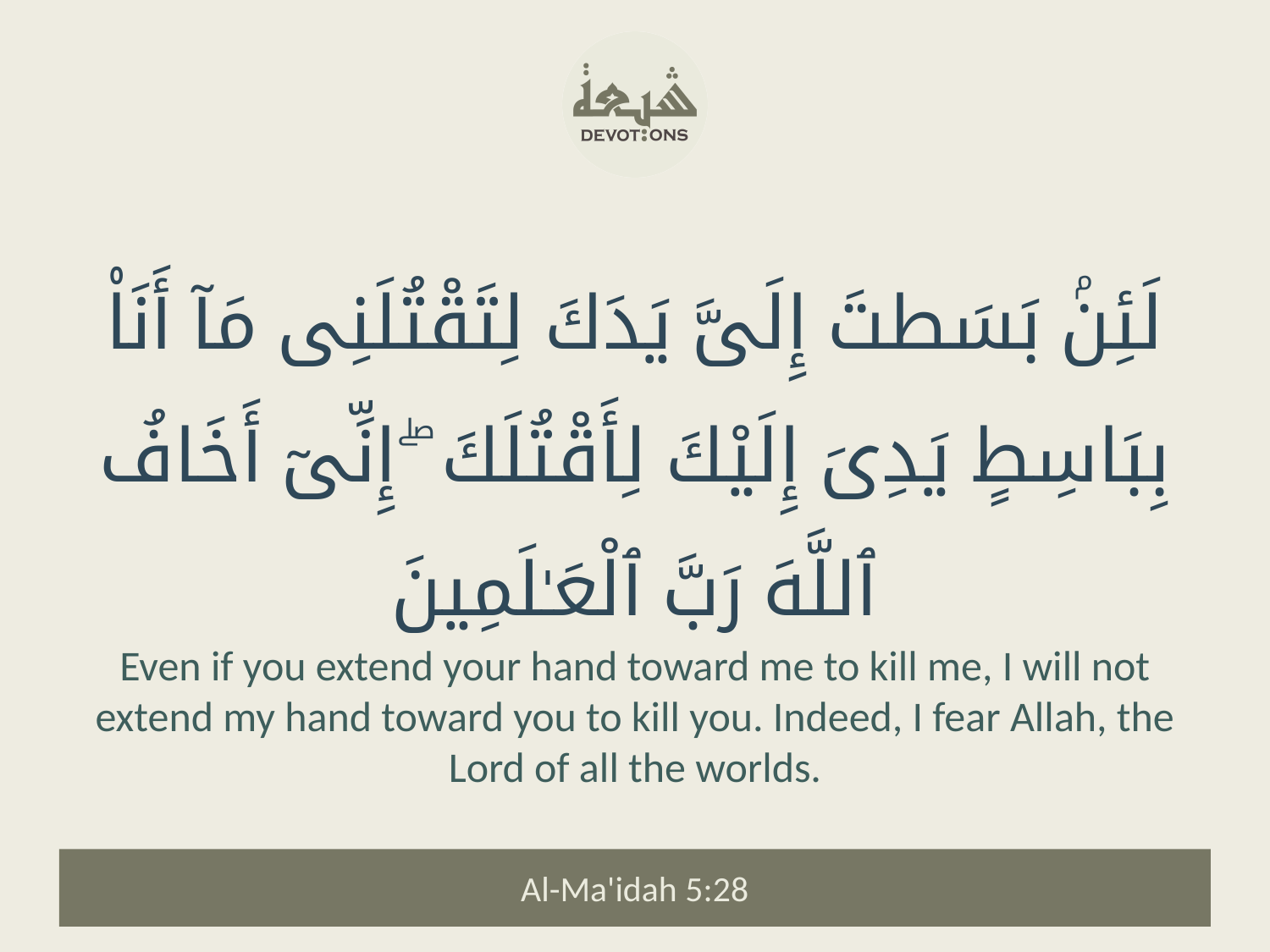

لَئِنۢ بَسَطتَ إِلَىَّ يَدَكَ لِتَقْتُلَنِى مَآ أَنَا۠ بِبَاسِطٍ يَدِىَ إِلَيْكَ لِأَقْتُلَكَ ۖ إِنِّىٓ أَخَافُ ٱللَّهَ رَبَّ ٱلْعَـٰلَمِينَ
Even if you extend your hand toward me to kill me, I will not extend my hand toward you to kill you. Indeed, I fear Allah, the Lord of all the worlds.
Al-Ma'idah 5:28